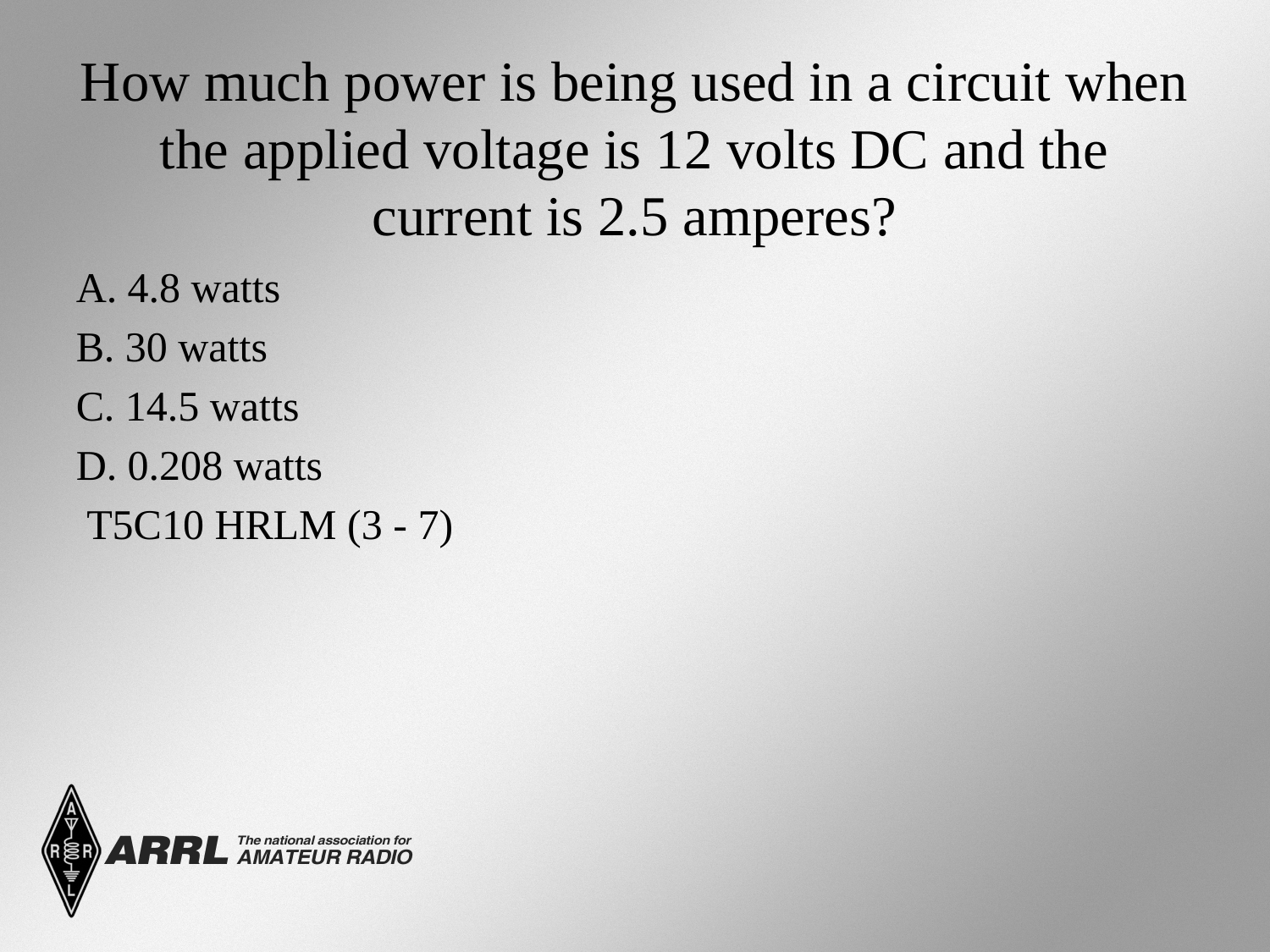

# How much power is being used in a circuit when the applied voltage is 12 volts DC and the current is 2.5 amperes?
A. 4.8 watts
B. 30 watts
C. 14.5 watts
D. 0.208 watts
 T5C10 HRLM (3 - 7)